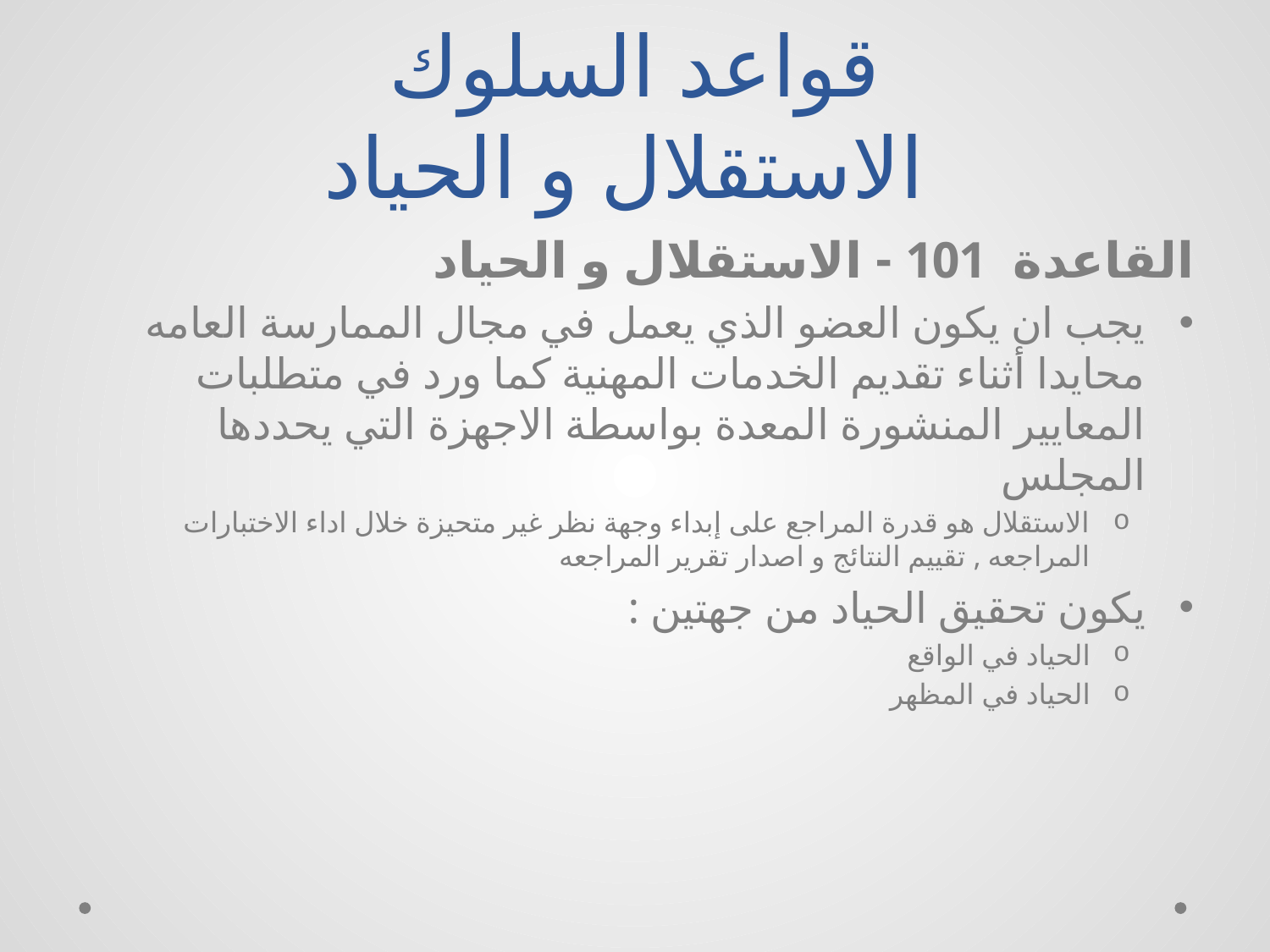

# قواعد السلوك الاستقلال و الحياد
القاعدة  101 - الاستقلال و الحياد
يجب ان يكون العضو الذي يعمل في مجال الممارسة العامه محايدا أثناء تقديم الخدمات المهنية كما ورد في متطلبات المعايير المنشورة المعدة بواسطة الاجهزة التي يحددها المجلس
الاستقلال هو قدرة المراجع على إبداء وجهة نظر غير متحيزة خلال اداء الاختبارات  المراجعه , تقييم النتائج و اصدار تقرير المراجعه
يكون تحقيق الحياد من جهتين :
الحياد في الواقع
الحياد في المظهر